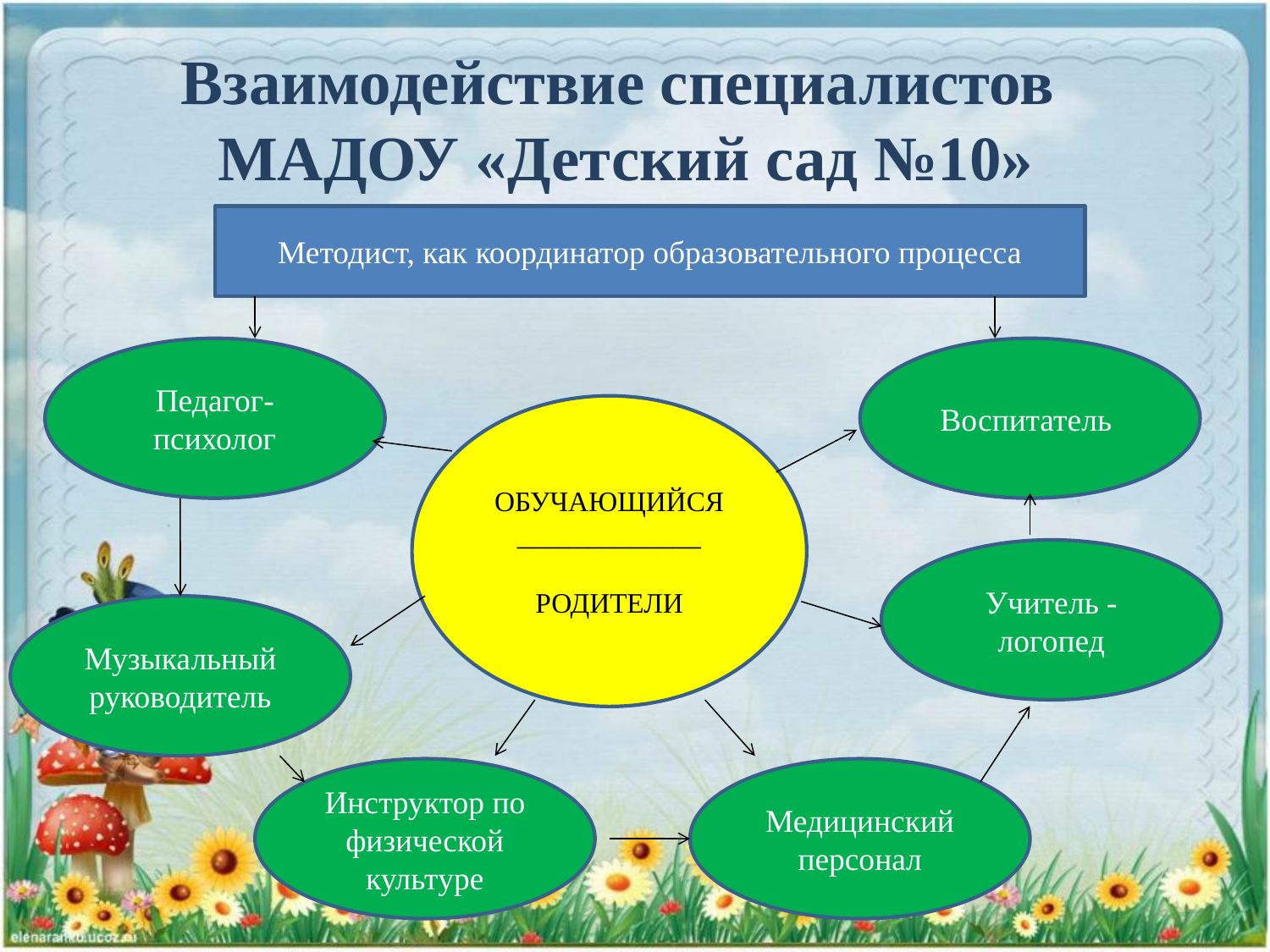

# Взаимодействие специалистов МАДОУ «Детский сад №10»
Методист, как координатор образовательного процесса
Педагог-психолог
Воспитатель
ОБУЧАЮЩИЙСЯ
_____________

РОДИТЕЛИ
Учитель - логопед
Музыкальный руководитель
Инструктор по физической культуре
Медицинский персонал